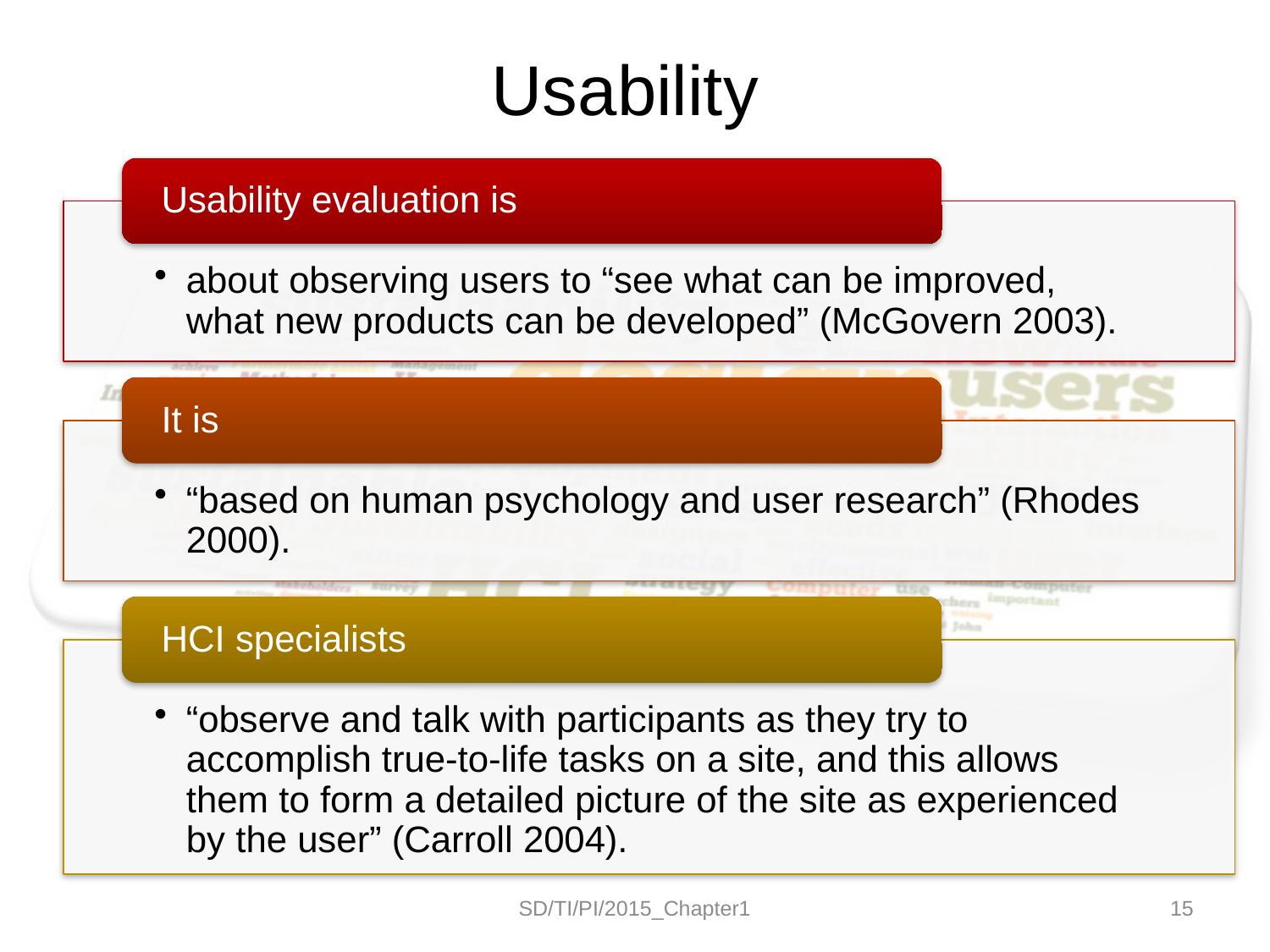

# Usability
about observing users to “see what can be improved, what new products can be developed” (McGovern 2003).
Usability evaluation is
“based on human psychology and user research” (Rhodes 2000).
It is
“observe and talk with participants as they try to accomplish true-to-life tasks on a site, and this allows them to form a detailed picture of the site as experienced by the user” (Carroll 2004).
HCI specialists
SD/TI/PI/2015_Chapter1
15